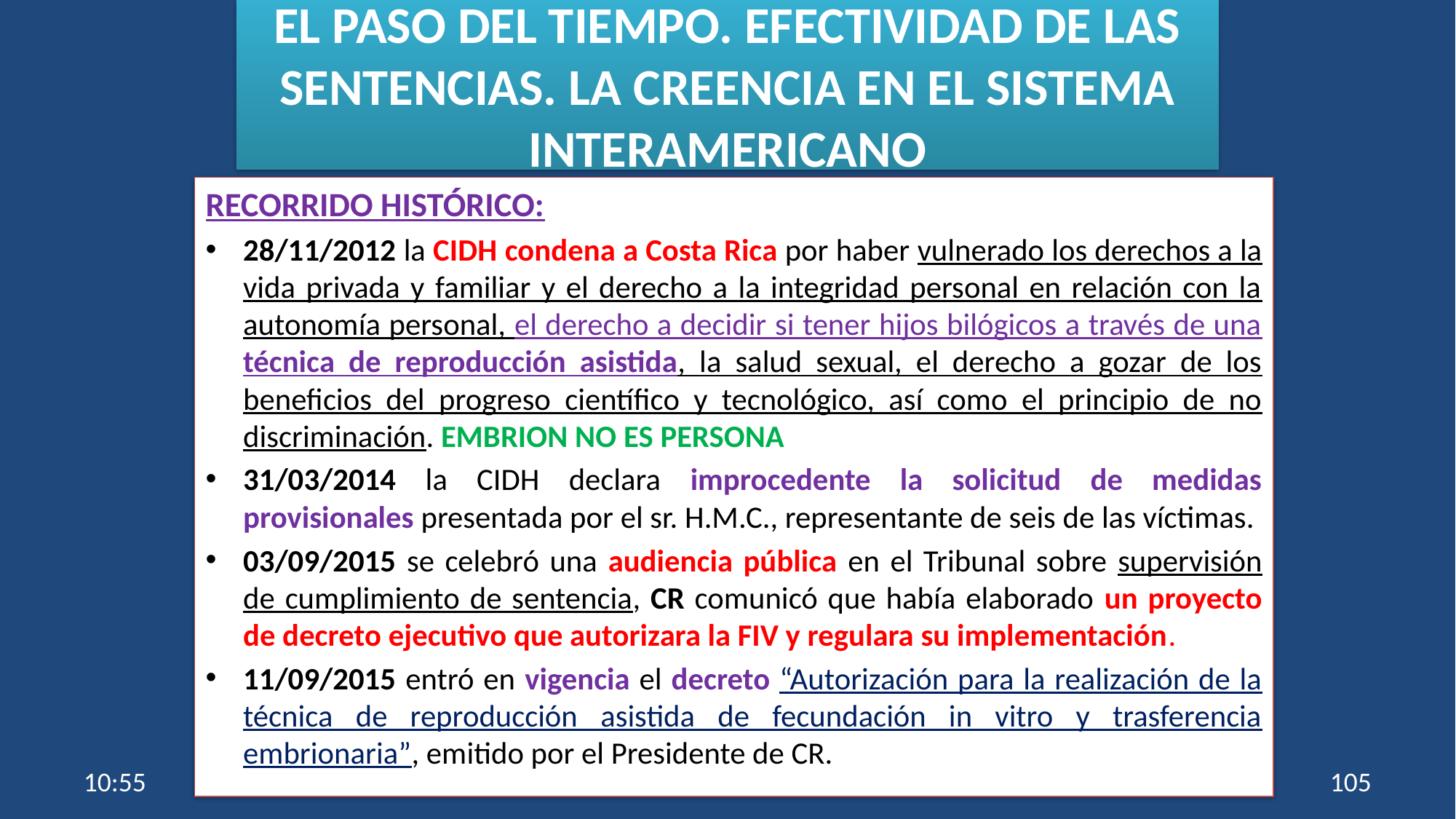

# EL PASO DEL TIEMPO. EFECTIVIDAD DE LAS SENTENCIAS. LA CREENCIA EN EL SISTEMA INTERAMERICANO
RECORRIDO HISTÓRICO:
28/11/2012 la CIDH condena a Costa Rica por haber vulnerado los derechos a la vida privada y familiar y el derecho a la integridad personal en relación con la autonomía personal, el derecho a decidir si tener hijos bilógicos a través de una técnica de reproducción asistida, la salud sexual, el derecho a gozar de los beneficios del progreso científico y tecnológico, así como el principio de no discriminación. EMBRION NO ES PERSONA
31/03/2014 la CIDH declara improcedente la solicitud de medidas provisionales presentada por el sr. H.M.C., representante de seis de las víctimas.
03/09/2015 se celebró una audiencia pública en el Tribunal sobre supervisión de cumplimiento de sentencia, CR comunicó que había elaborado un proyecto de decreto ejecutivo que autorizara la FIV y regulara su implementación.
11/09/2015 entró en vigencia el decreto “Autorización para la realización de la técnica de reproducción asistida de fecundación in vitro y trasferencia embrionaria”, emitido por el Presidente de CR.

10:55
105